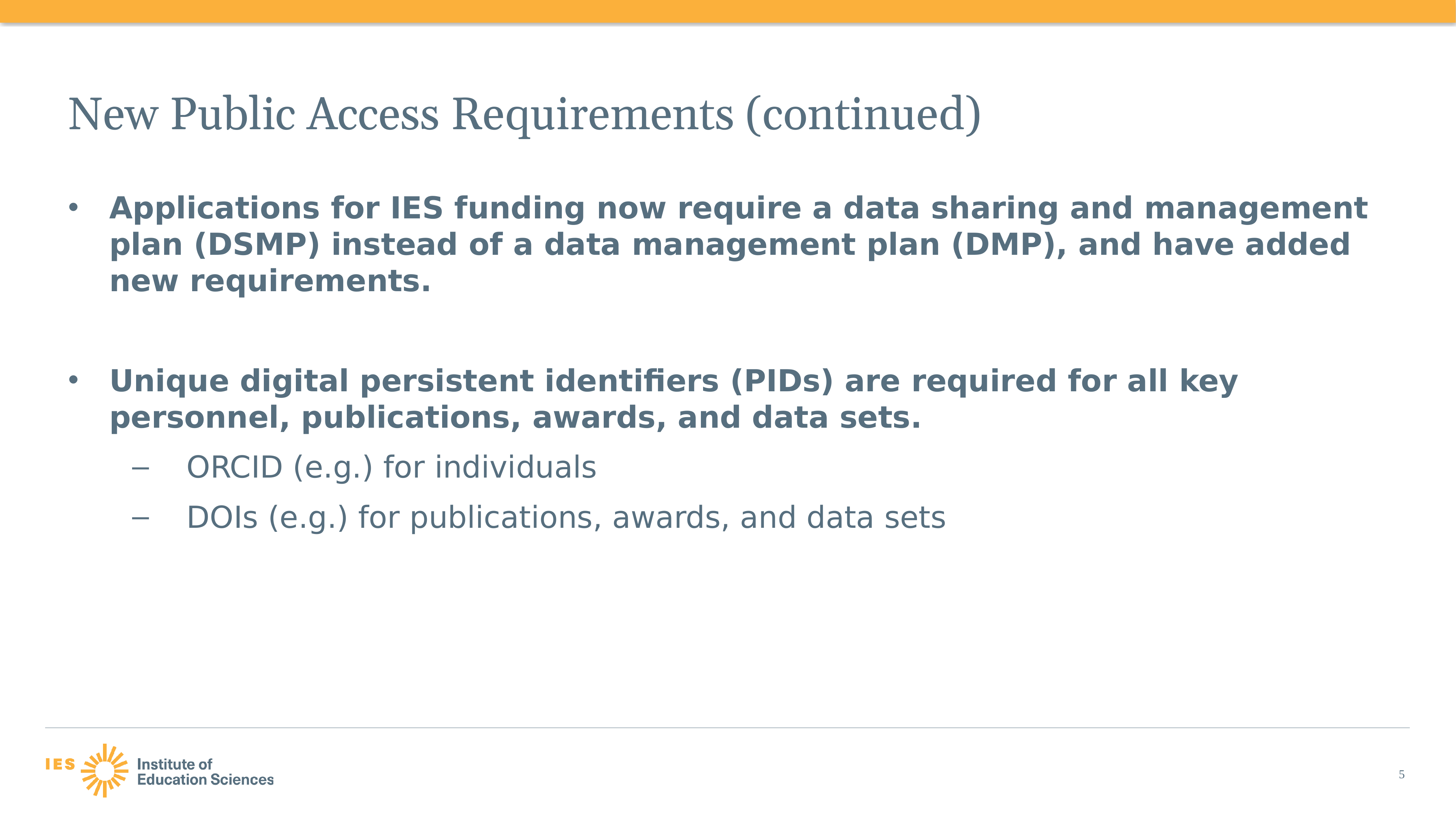

# New Public Access Requirements (continued)
Applications for IES funding now require a data sharing and management plan (DSMP) instead of a data management plan (DMP), and have added new requirements.

Unique digital persistent identifiers (PIDs) are required for all key personnel, publications, awards, and data sets.
ORCID (e.g.) for individuals
DOIs (e.g.) for publications, awards, and data sets
5